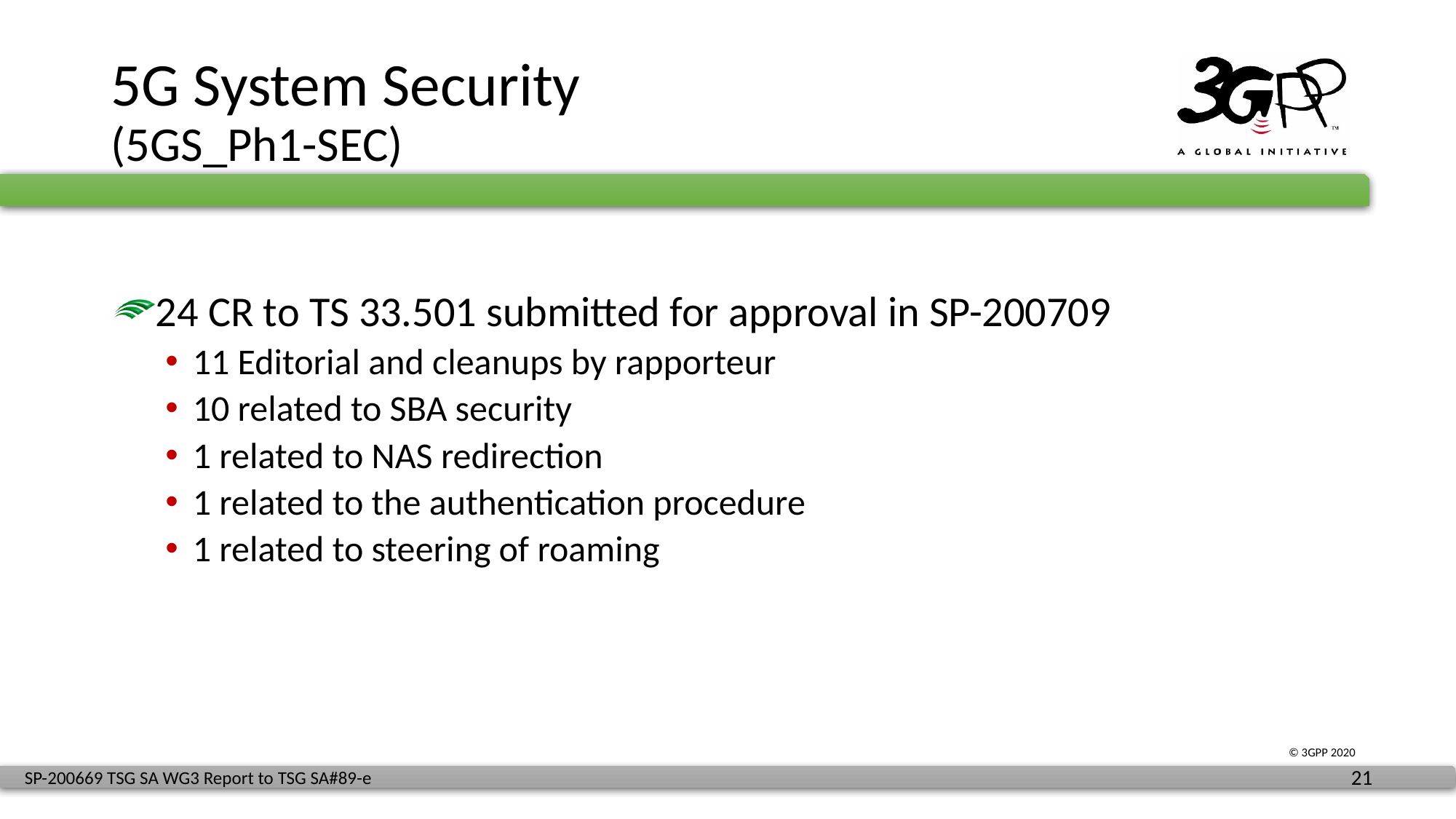

# 5G System Security (5GS_Ph1-SEC)

24 CR to TS 33.501 submitted for approval in SP-200709
11 Editorial and cleanups by rapporteur
10 related to SBA security
1 related to NAS redirection
1 related to the authentication procedure
1 related to steering of roaming